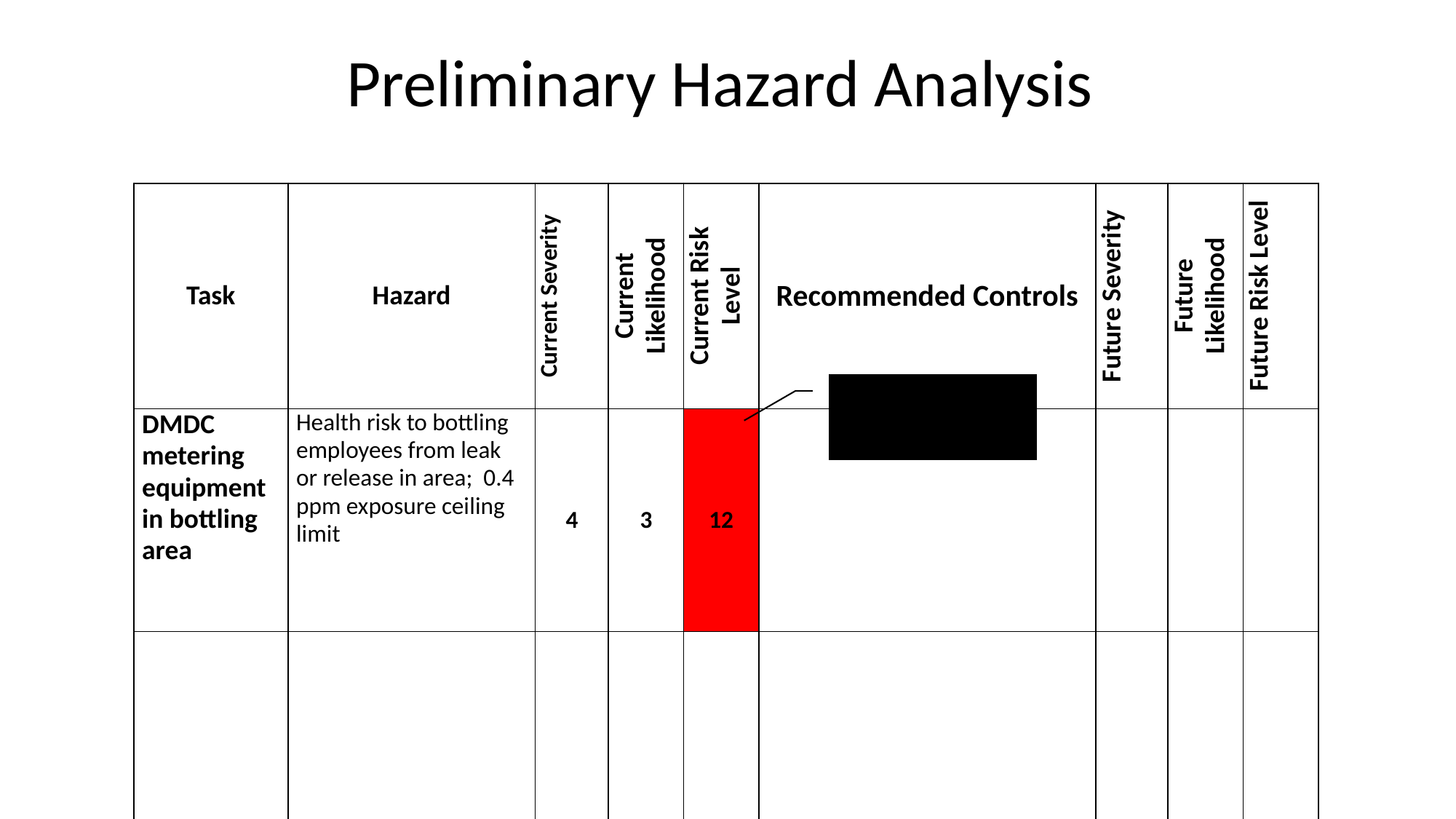

Preliminary Hazard Analysis
| Task | Hazard | Current Severity | Current Likelihood | Current Risk Level | Recommended Controls | Future Severity | Future Likelihood | Future Risk Level |
| --- | --- | --- | --- | --- | --- | --- | --- | --- |
| DMDC metering equipment in bottling area | Health risk to bottling employees from leak or release in area; 0.4 ppm exposure ceiling limit | 4 | 3 | 12 |  |  |  |  |
|  |  |  |  |  |  |  |  |  |
Unacceptable FSI Risk